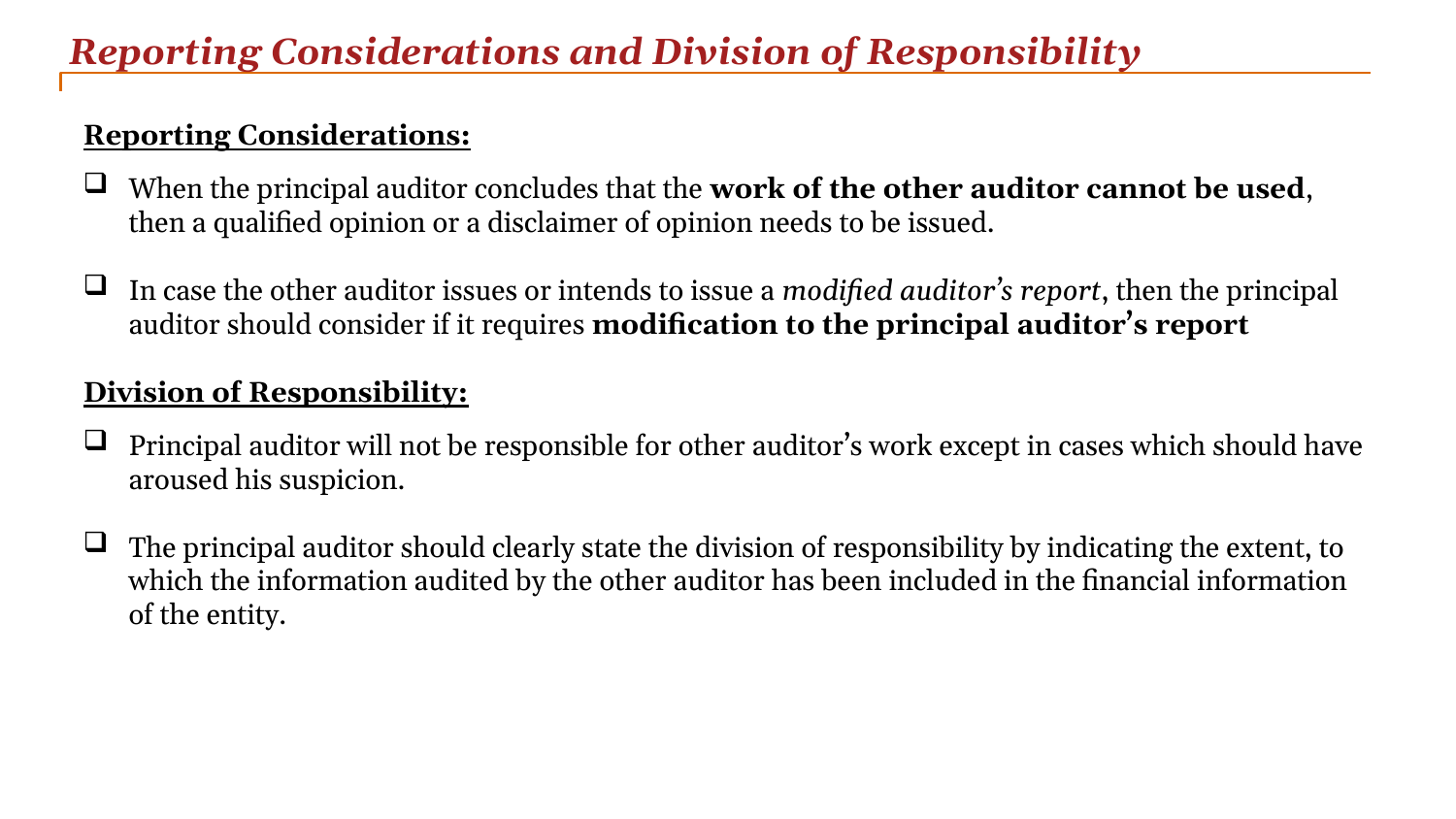

Reporting Considerations and Division of Responsibility
Reporting Considerations:

When the principal auditor concludes that the work of the other auditor cannot be used, then a qualified opinion or a disclaimer of opinion needs to be issued.

In case the other auditor issues or intends to issue a modified auditor’s report, then the principal auditor should consider if it requires modification to the principal auditor’s report

Division of Responsibility:

Principal auditor will not be responsible for other auditor’s work except in cases which should have aroused his suspicion.

The principal auditor should clearly state the division of responsibility by indicating the extent, to which the information audited by the other auditor has been included in the financial information of the entity.